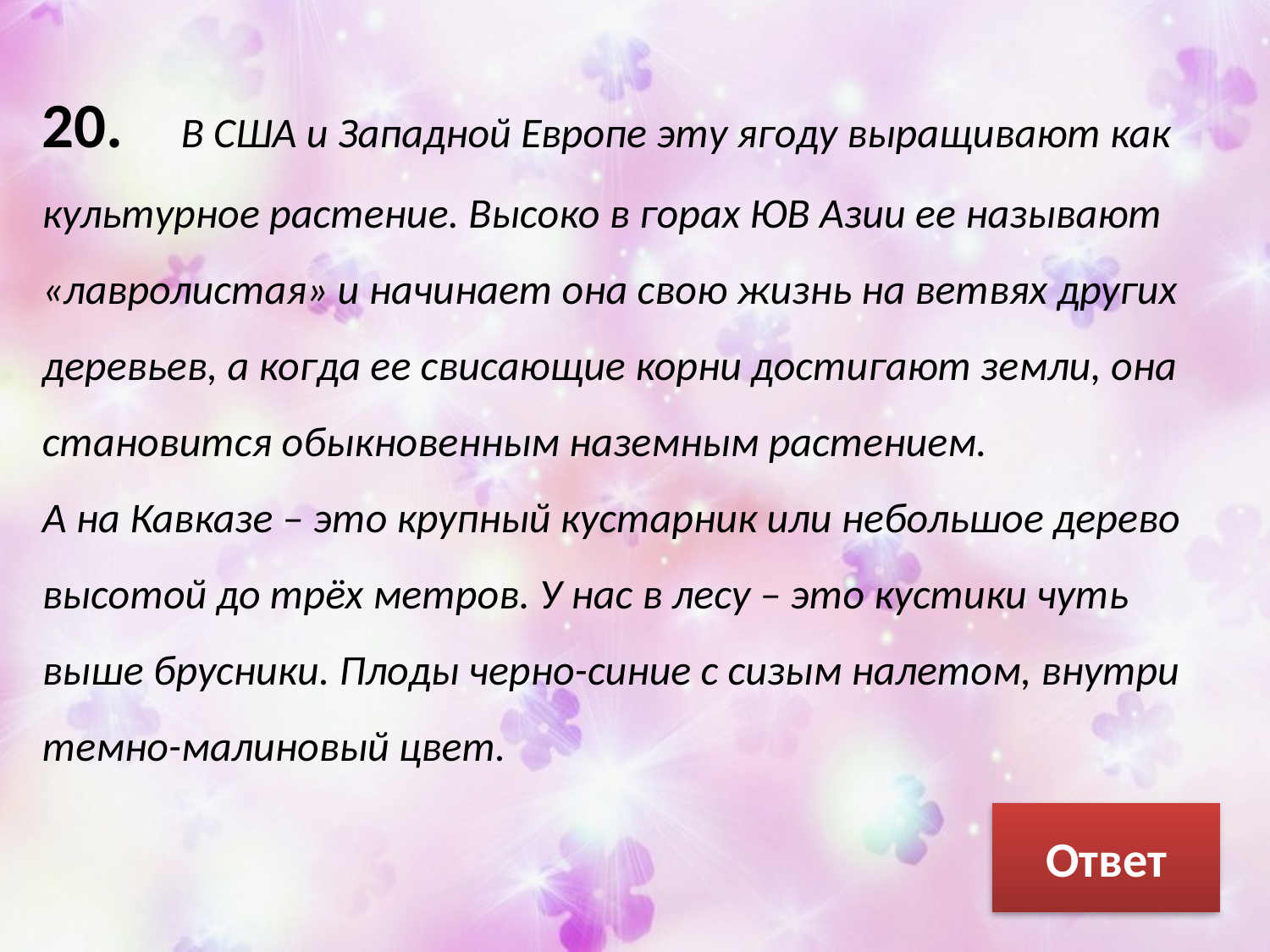

20.    В США и Западной Европе эту ягоду выращивают как культурное растение. Высоко в горах ЮВ Азии ее называют «лавролистая» и начинает она свою жизнь на ветвях других деревьев, а когда ее свисающие корни достигают земли, она становится обыкновенным наземным растением.
А на Кавказе – это крупный кустарник или небольшое дерево высотой до трёх метров. У нас в лесу – это кустики чуть выше брусники. Плоды черно-синие с сизым налетом, внутри темно-малиновый цвет.
Ответ